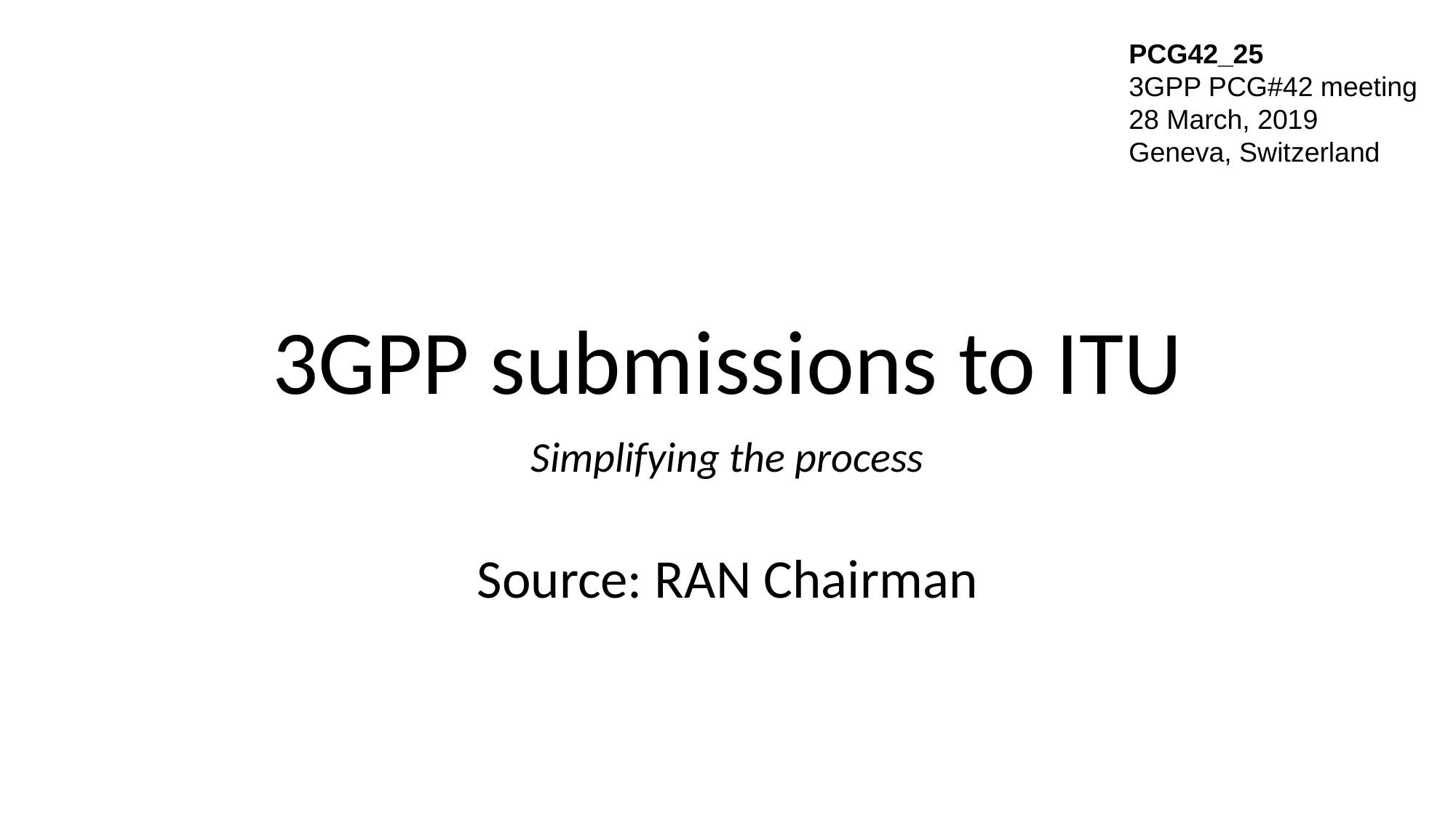

PCG42_25
3GPP PCG#42 meeting
28 March, 2019
Geneva, Switzerland
# 3GPP submissions to ITU
Simplifying the process

Source: RAN Chairman